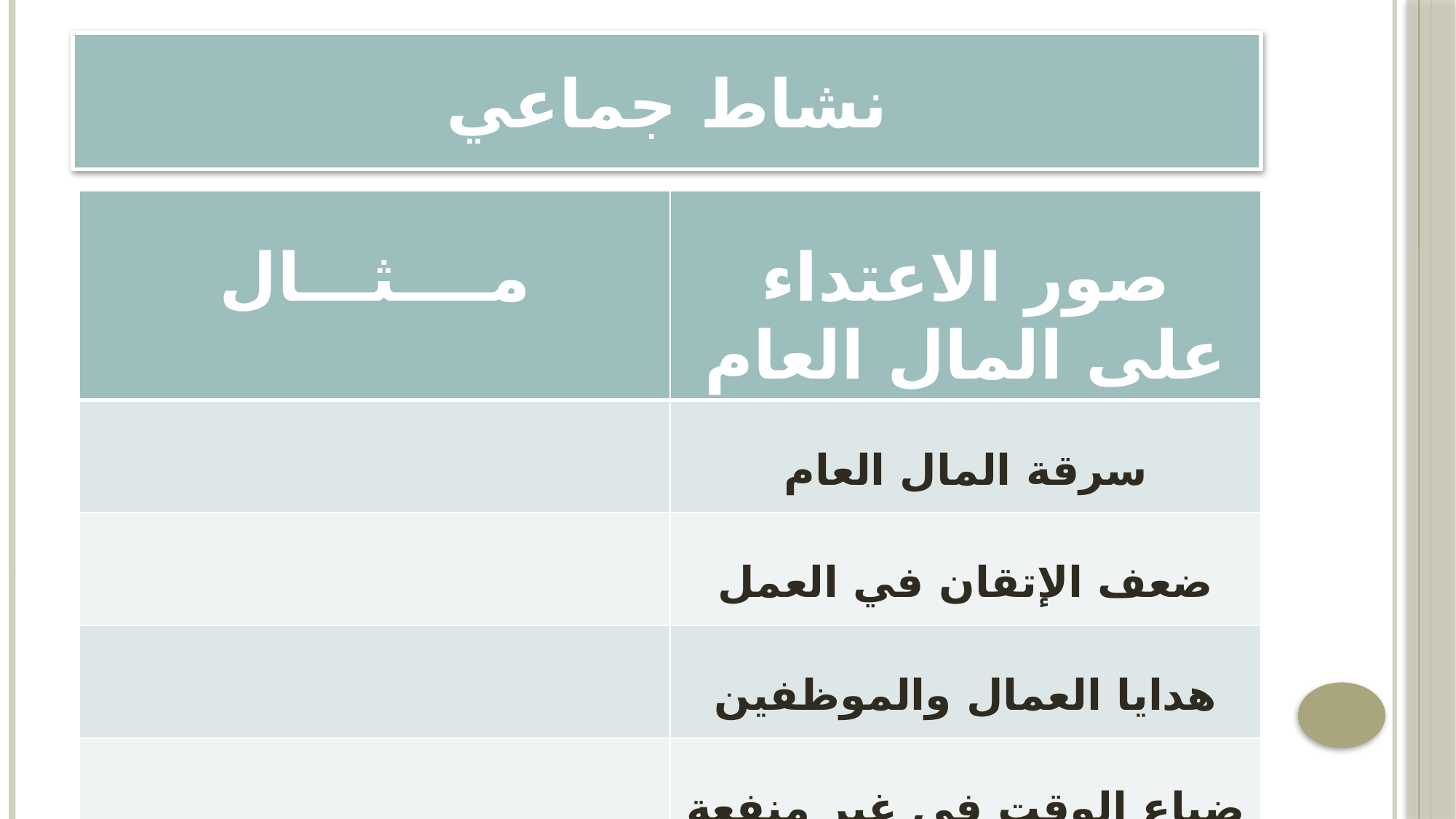

# نشاط جماعي
| مــــثـــال | صور الاعتداء على المال العام |
| --- | --- |
|  | سرقة المال العام |
|  | ضعف الإتقان في العمل |
|  | هدايا العمال والموظفين |
|  | ضياع الوقت في غير منفعة العمل |